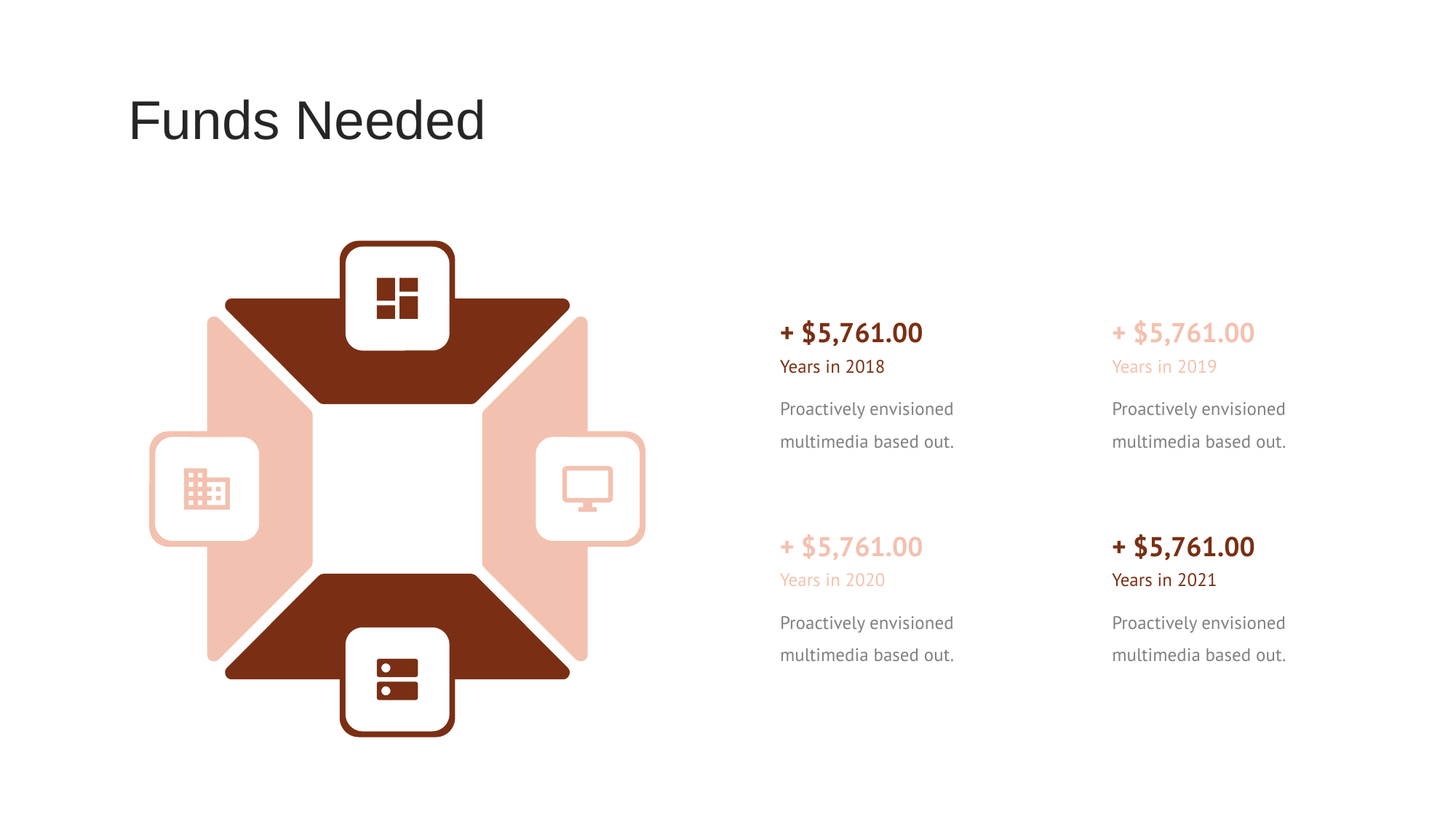

Funds Needed

+ $5,761.00
+ $5,761.00
Years in 2018
Years in 2019
Proactively envisioned multimedia based out.
Proactively envisioned multimedia based out.

+ $5,761.00
+ $5,761.00
Years in 2020
Years in 2021

Proactively envisioned multimedia based out.
Proactively envisioned multimedia based out.